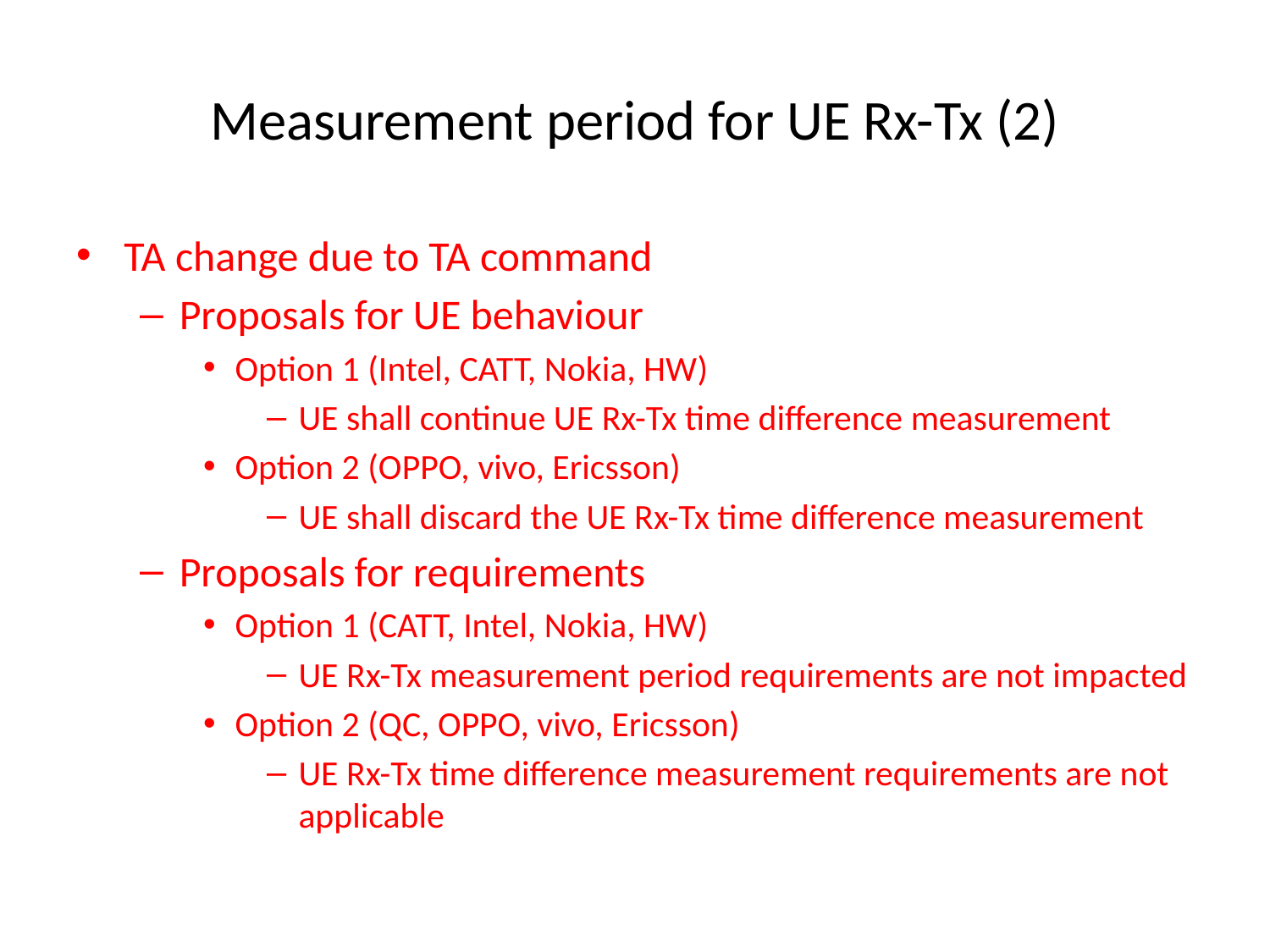

# Measurement period for UE Rx-Tx (2)
TA change due to TA command
Proposals for UE behaviour
Option 1 (Intel, CATT, Nokia, HW)
UE shall continue UE Rx-Tx time difference measurement
Option 2 (OPPO, vivo, Ericsson)
UE shall discard the UE Rx-Tx time difference measurement
Proposals for requirements
Option 1 (CATT, Intel, Nokia, HW)
UE Rx-Tx measurement period requirements are not impacted
Option 2 (QC, OPPO, vivo, Ericsson)
UE Rx-Tx time difference measurement requirements are not applicable